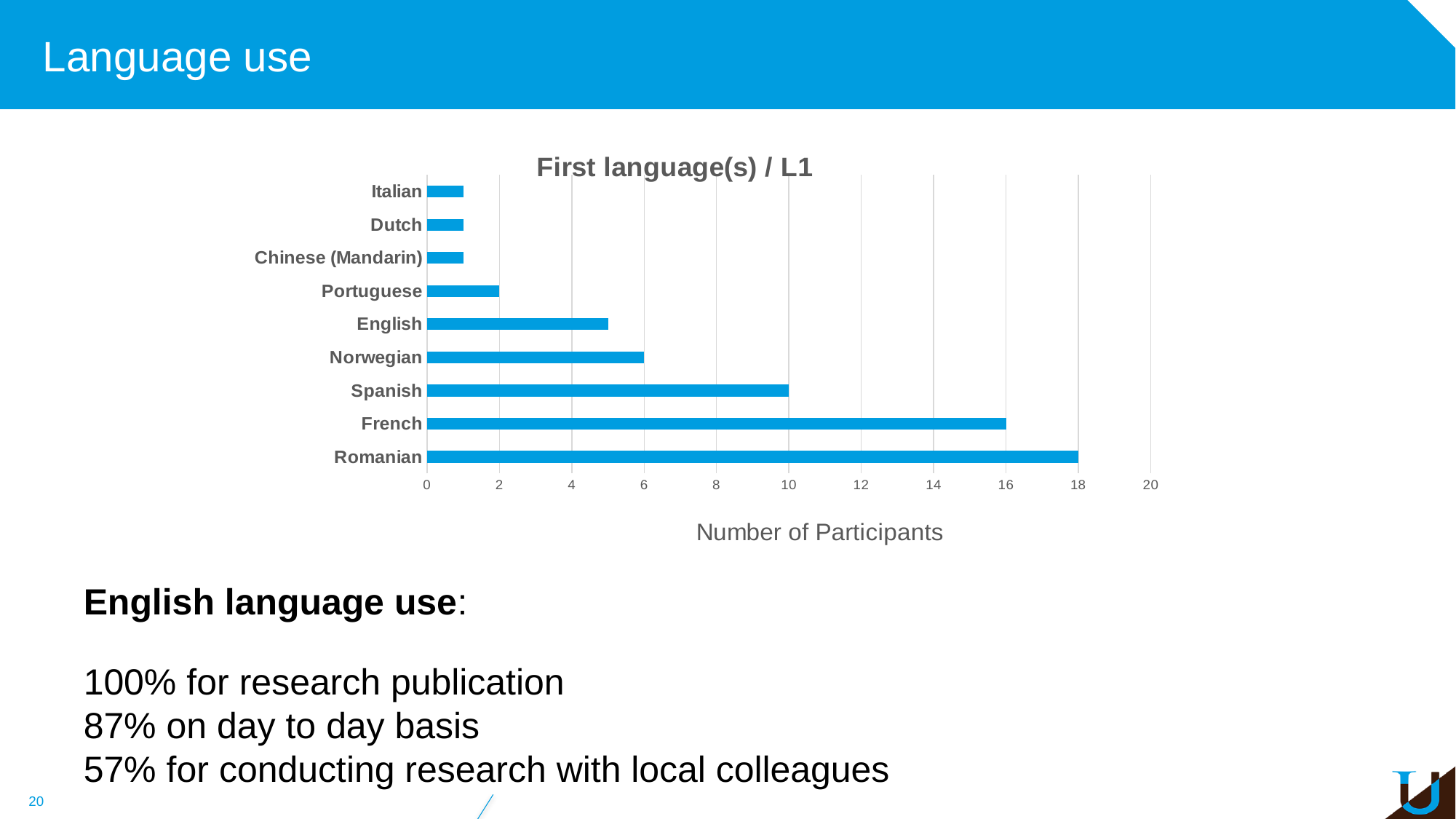

# Language use

### Chart: First language(s) / L1

| Category |  |
|---|---|
| Romanian | 18.0 |
| French | 16.0 |
| Spanish | 10.0 |
| Norwegian | 6.0 |
| English | 5.0 |
| Portuguese | 2.0 |
| Chinese (Mandarin) | 1.0 |
| Dutch | 1.0 |
| Italian | 1.0 |
English language use:

100% for research publication
87% on day to day basis
57% for conducting research with local colleagues

20